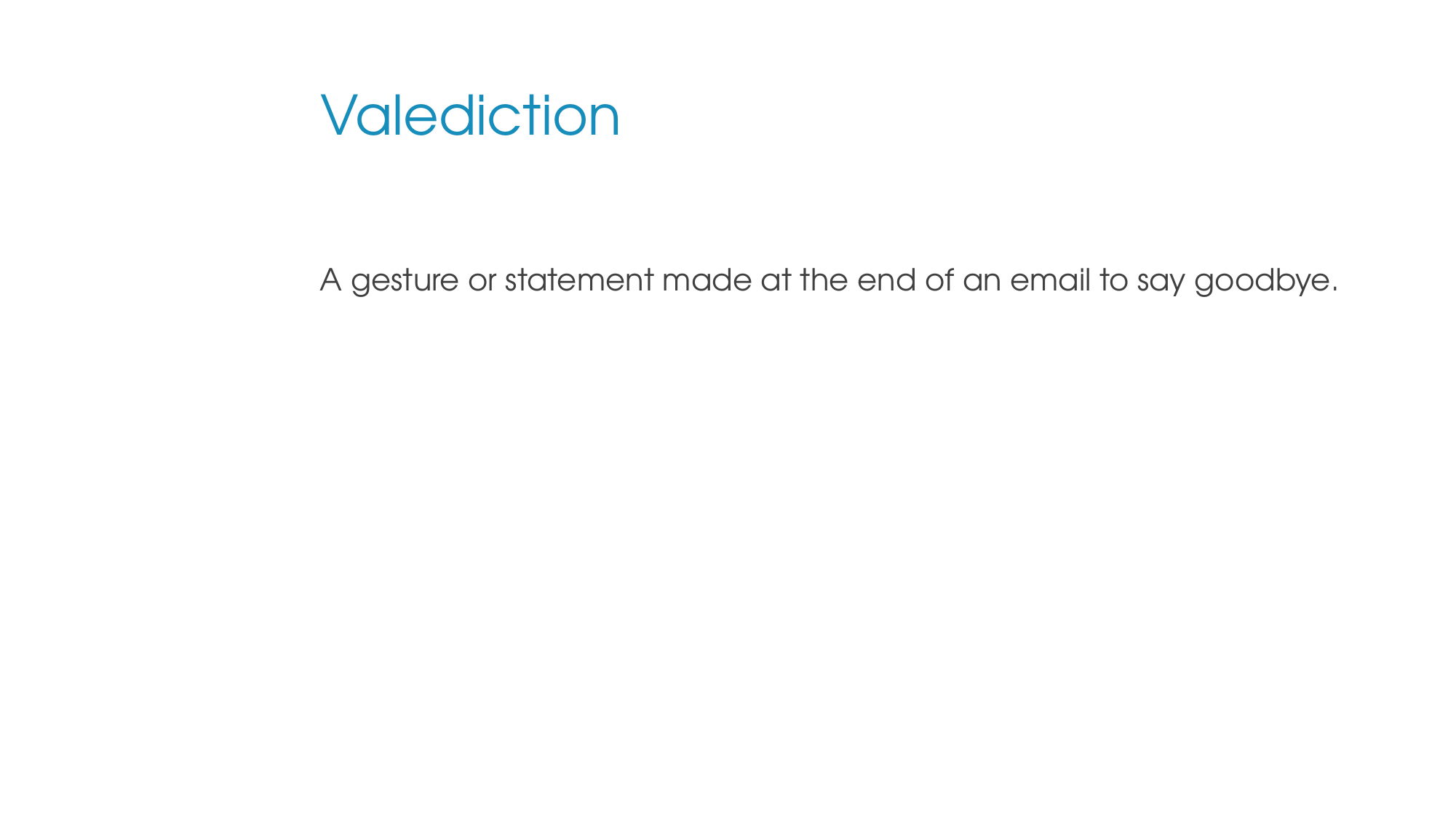

# Valediction
A gesture or statement made at the end of an email to say goodbye.